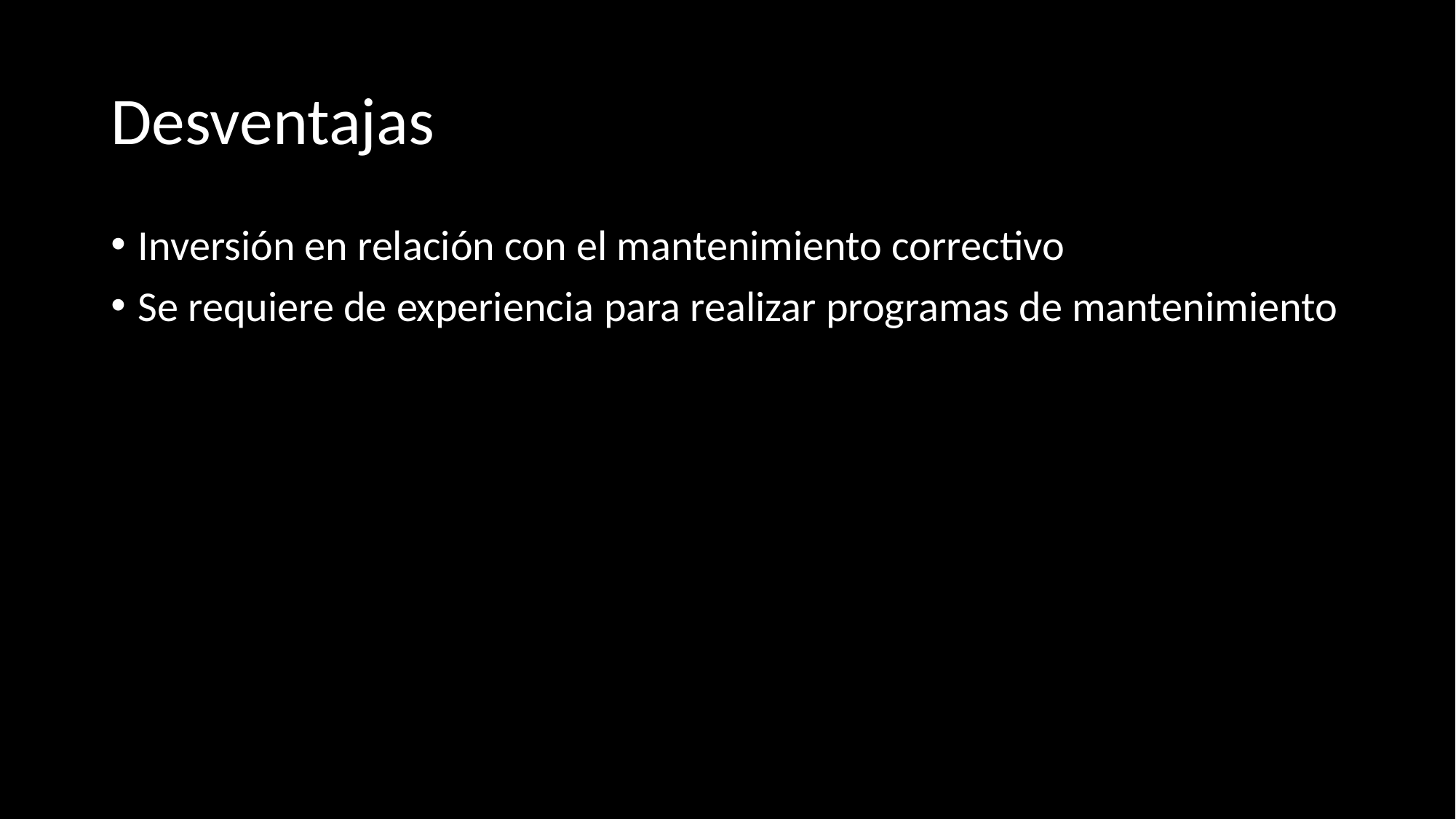

# Desventajas
Inversión en relación con el mantenimiento correctivo
Se requiere de experiencia para realizar programas de mantenimiento